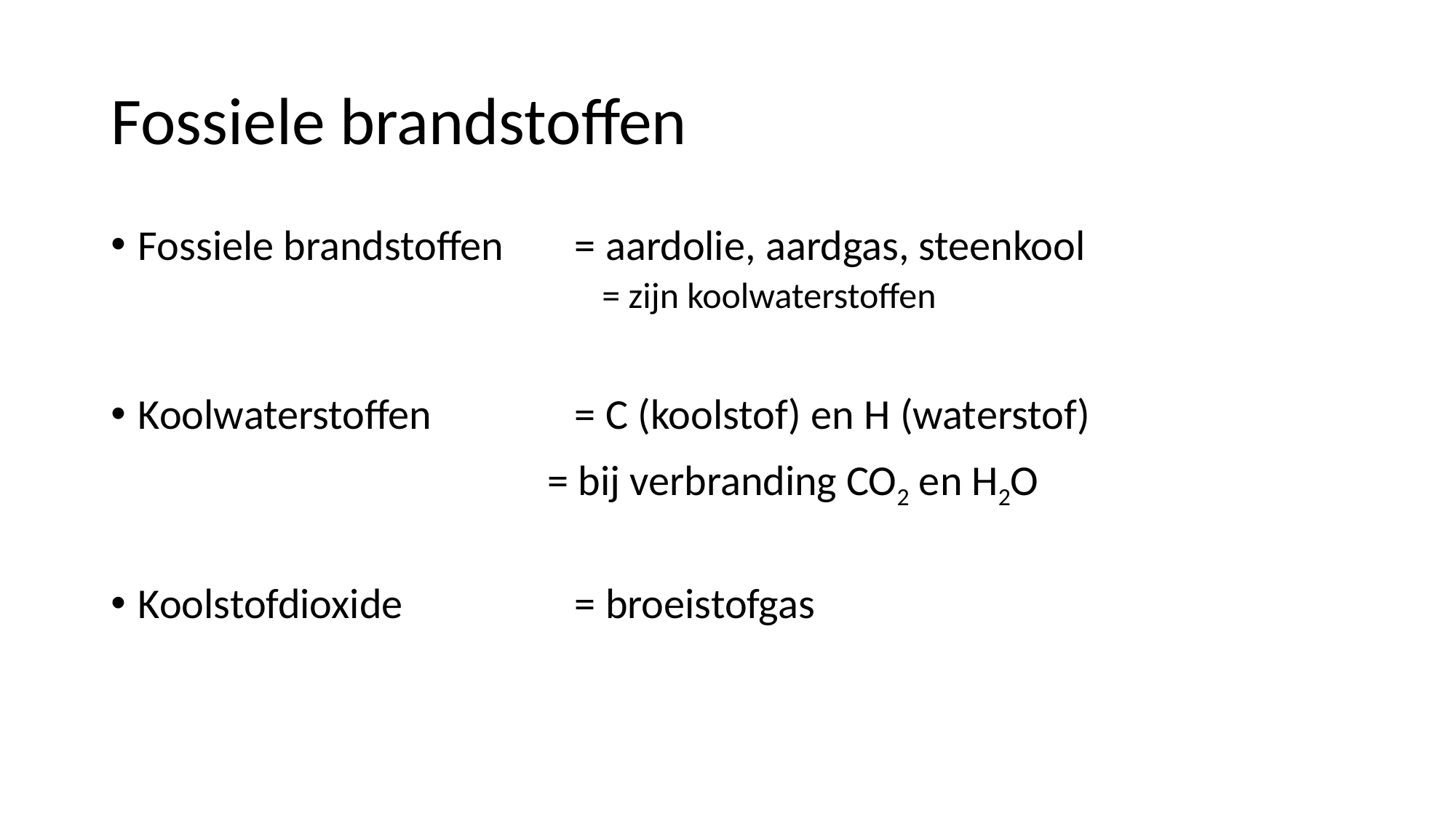

# Fossiele brandstoffen
Fossiele brandstoffen 	= aardolie, aardgas, steenkool
			 	= zijn koolwaterstoffen

Koolwaterstoffen		= C (koolstof) en H (waterstof)
				= bij verbranding CO2 en H2O

Koolstofdioxide 		= broeistofgas